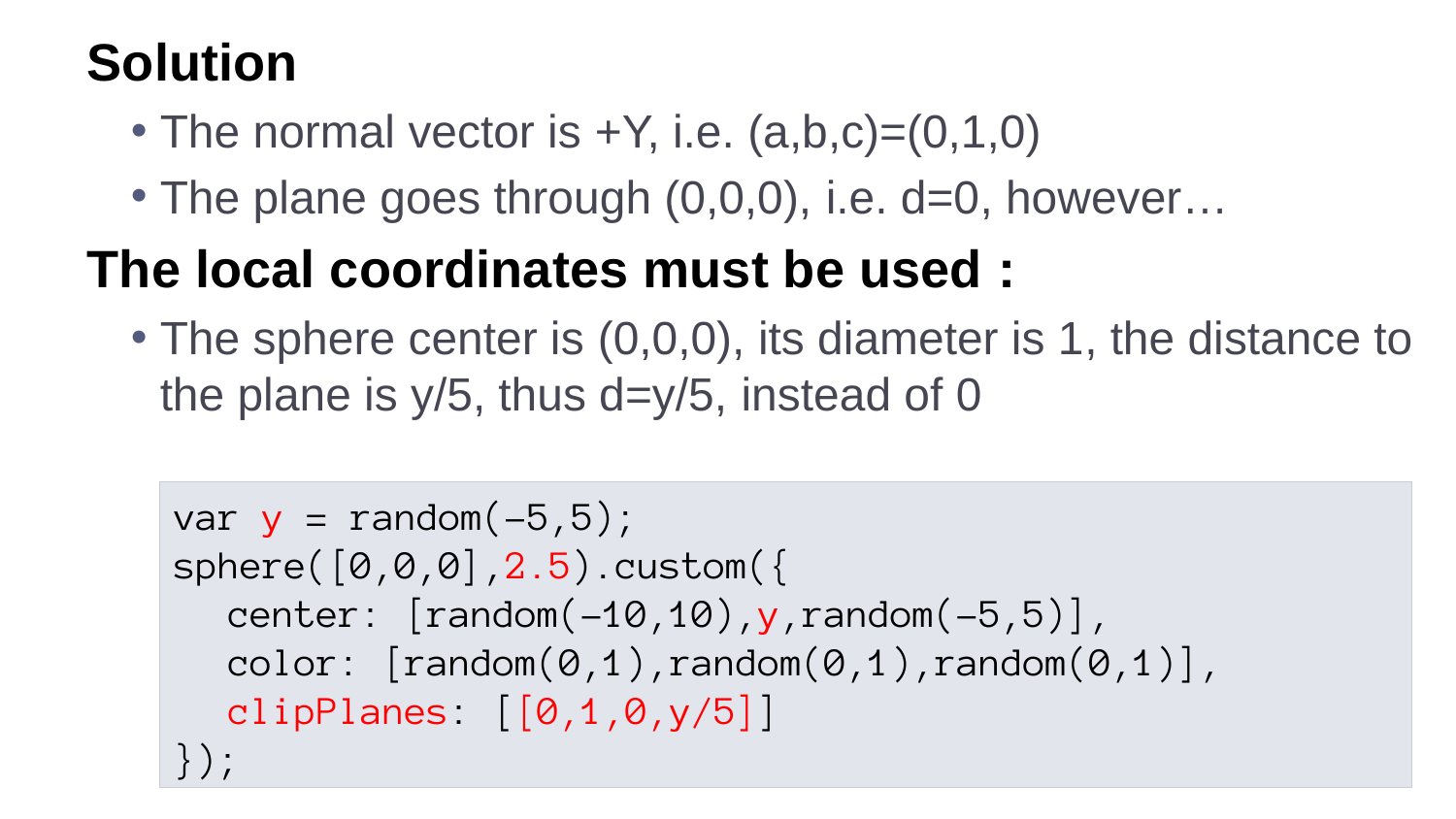

Solution
The normal vector is +Y, i.e. (a,b,c)=(0,1,0)
The plane goes through (0,0,0), i.e. d=0, however…
The local coordinates must be used :
The sphere center is (0,0,0), its diameter is 1, the distance to the plane is y/5, thus d=y/5, instead of 0
var y = random(-5,5);
sphere([0,0,0],2.5).custom({
	center: [random(-10,10),y,random(-5,5)],
	color: [random(0,1),random(0,1),random(0,1)],
	clipPlanes: [[0,1,0,y/5]]
});